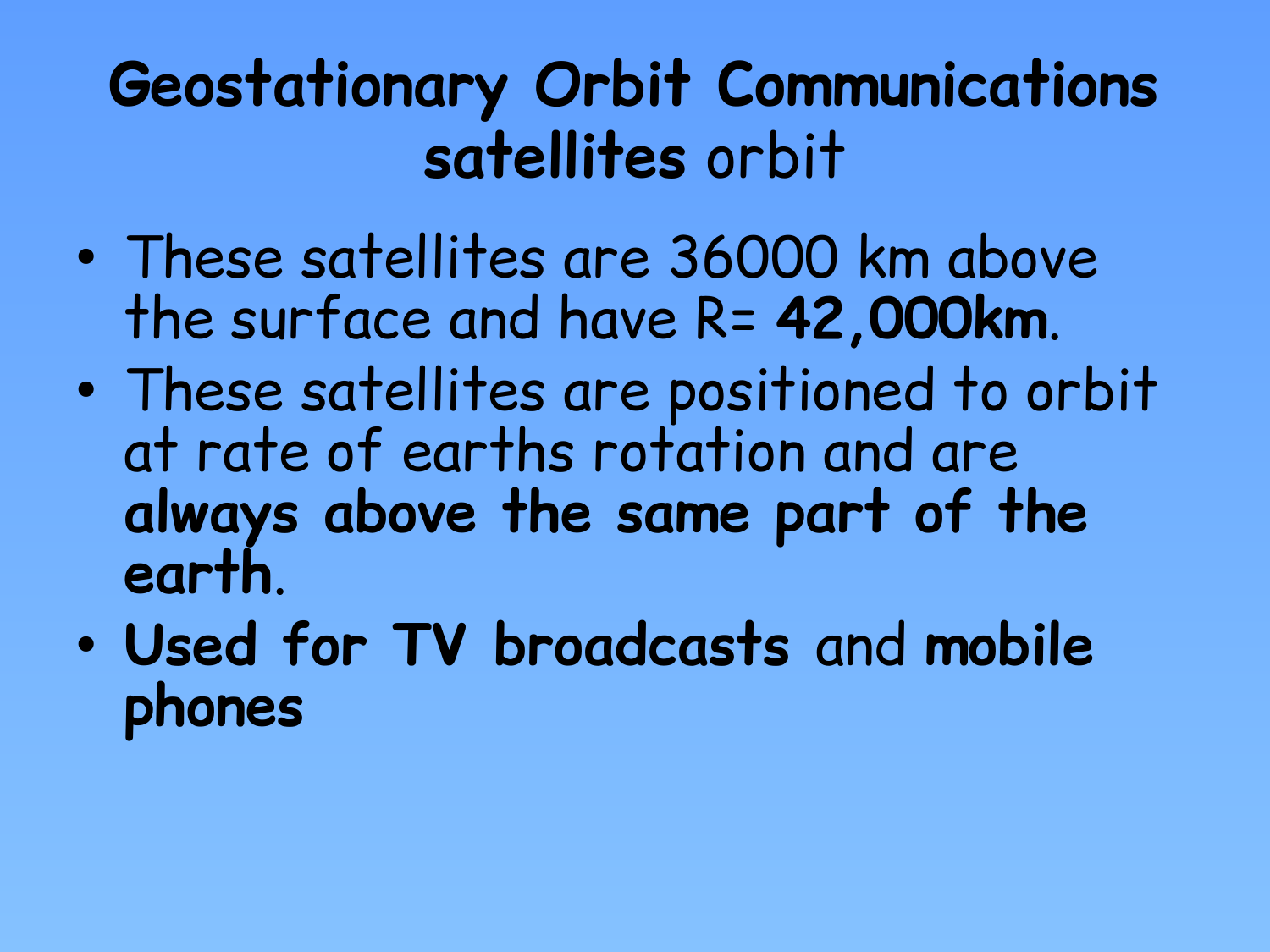

# Geostationary Orbit Communications satellites orbit
These satellites are 36000 km above the surface and have R= 42,000km.
These satellites are positioned to orbit at rate of earths rotation and are always above the same part of the earth.
Used for TV broadcasts and mobile  phones